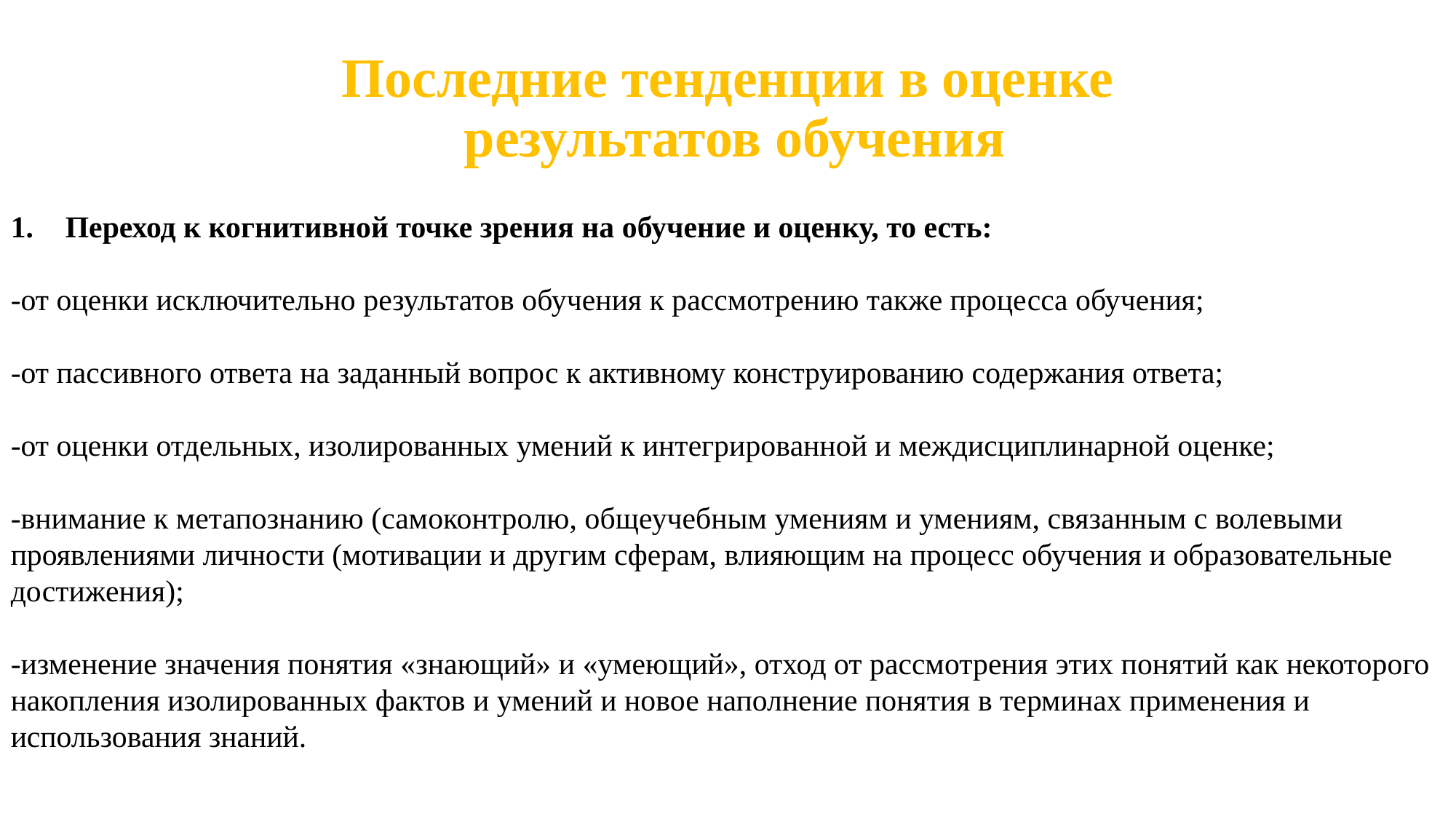

# Последние тенденции в оценке результатов обучения
Переход к когнитивной точке зрения на обучение и оценку, то есть:

-от оценки исключительно результатов обучения к рассмотрению также процесса обучения;

-от пассивного ответа на заданный вопрос к активному конструированию содержания ответа;

-от оценки отдельных, изолированных умений к интегрированной и междисциплинарной оценке;

-внимание к метапознанию (самоконтролю, общеучебным умениям и умениям, связанным с волевыми проявлениями личности (мотивации и другим сферам, влияющим на процесс обучения и образовательные достижения);

-изменение значения понятия «знающий» и «умеющий», отход от рассмотрения этих понятий как некоторого накопления изолированных фактов и умений и новое наполнение понятия в терминах применения и использования знаний.